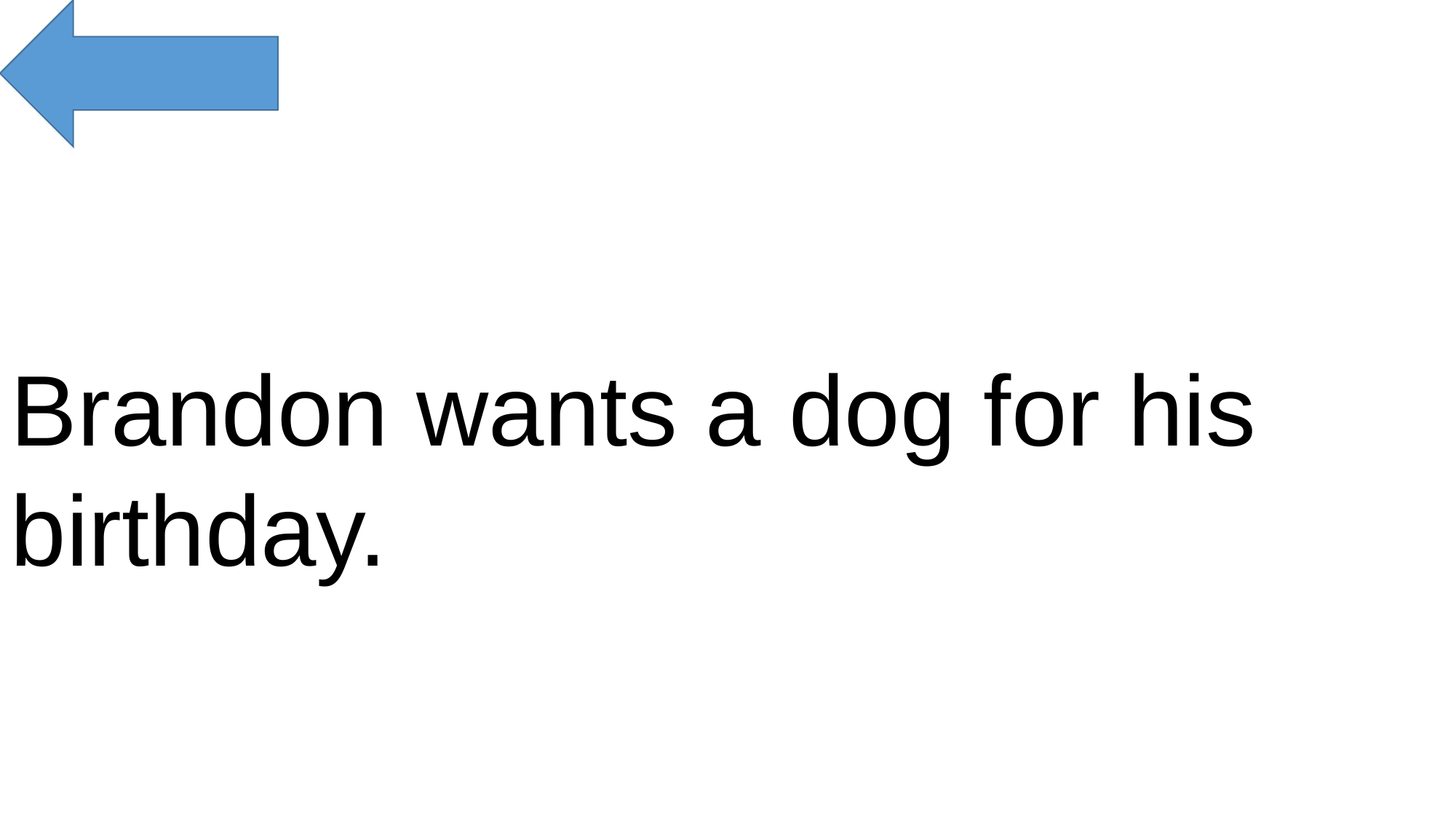

Brandon wants a dog for his birthday.